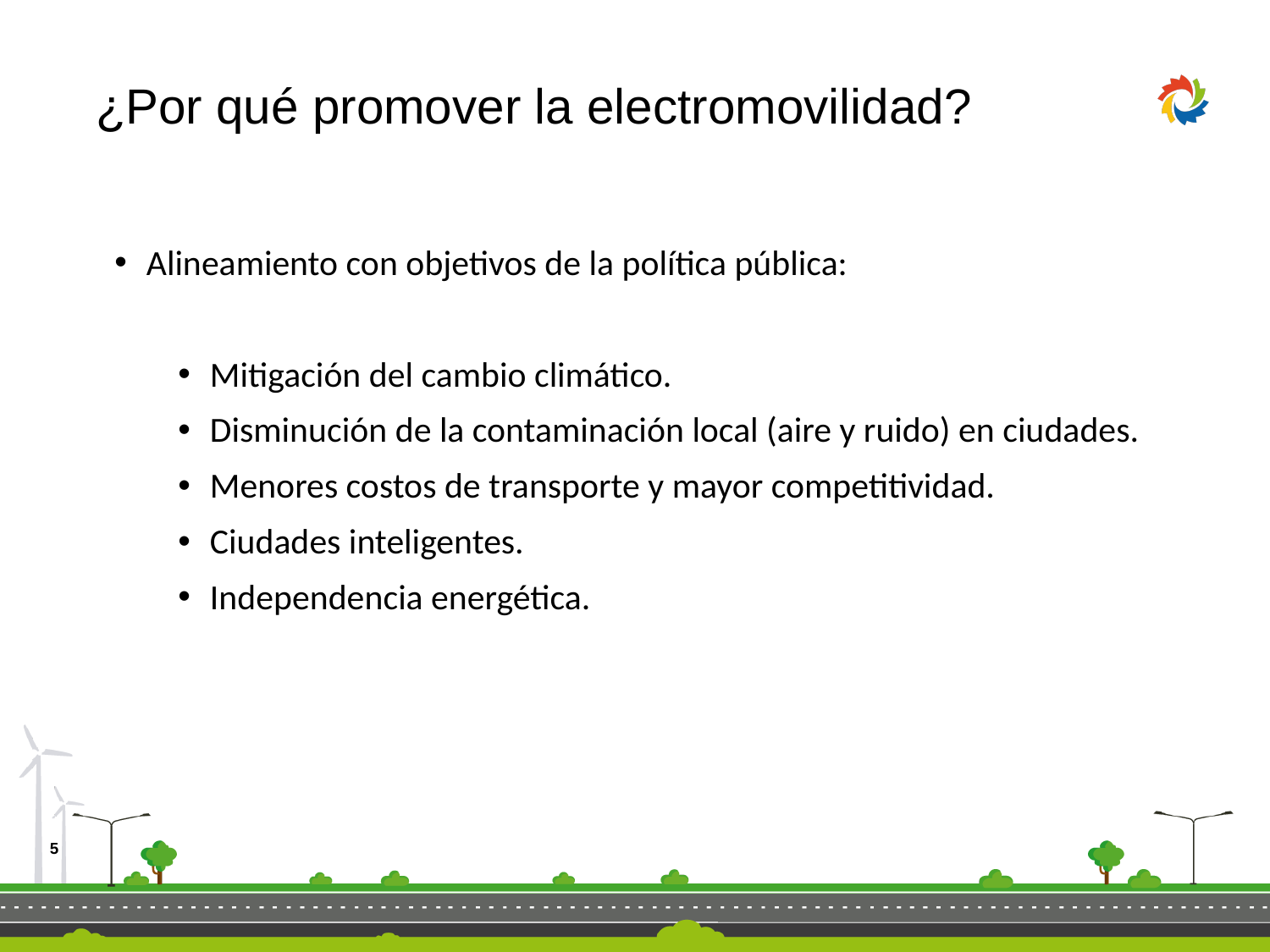

¿Por qué promover la electromovilidad?
Alineamiento con objetivos de la política pública:

Mitigación del cambio climático.
Disminución de la contaminación local (aire y ruido) en ciudades.
Menores costos de transporte y mayor competitividad.
Ciudades inteligentes.
Independencia energética.